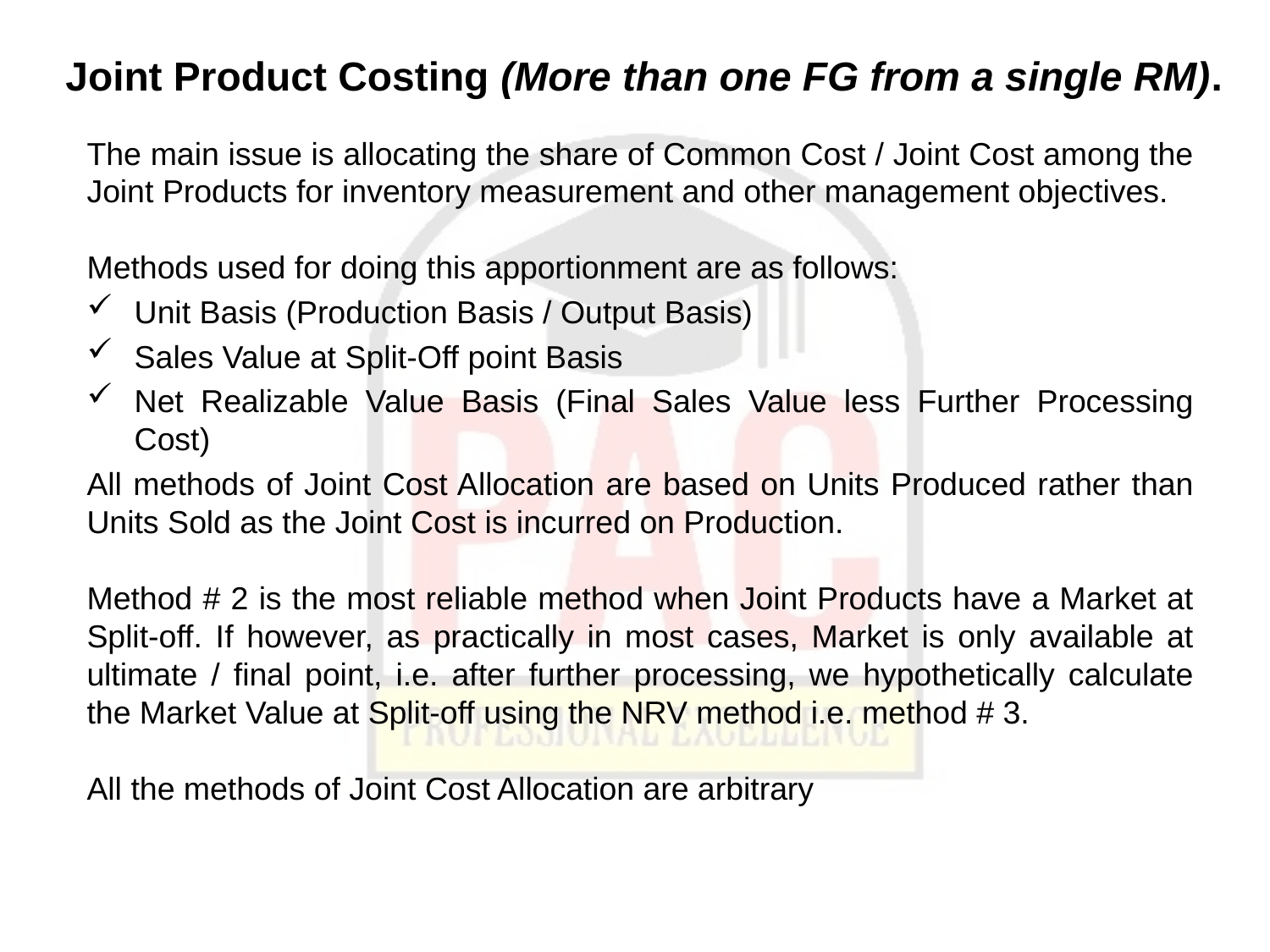

# Joint Product Costing (More than one FG from a single RM).
The main issue is allocating the share of Common Cost / Joint Cost among the Joint Products for inventory measurement and other management objectives.
Methods used for doing this apportionment are as follows:
Unit Basis (Production Basis / Output Basis)
Sales Value at Split-Off point Basis
Net Realizable Value Basis (Final Sales Value less Further Processing Cost)
All methods of Joint Cost Allocation are based on Units Produced rather than Units Sold as the Joint Cost is incurred on Production.
Method # 2 is the most reliable method when Joint Products have a Market at Split-off. If however, as practically in most cases, Market is only available at ultimate / final point, i.e. after further processing, we hypothetically calculate the Market Value at Split-off using the NRV method i.e. method # 3.
All the methods of Joint Cost Allocation are arbitrary